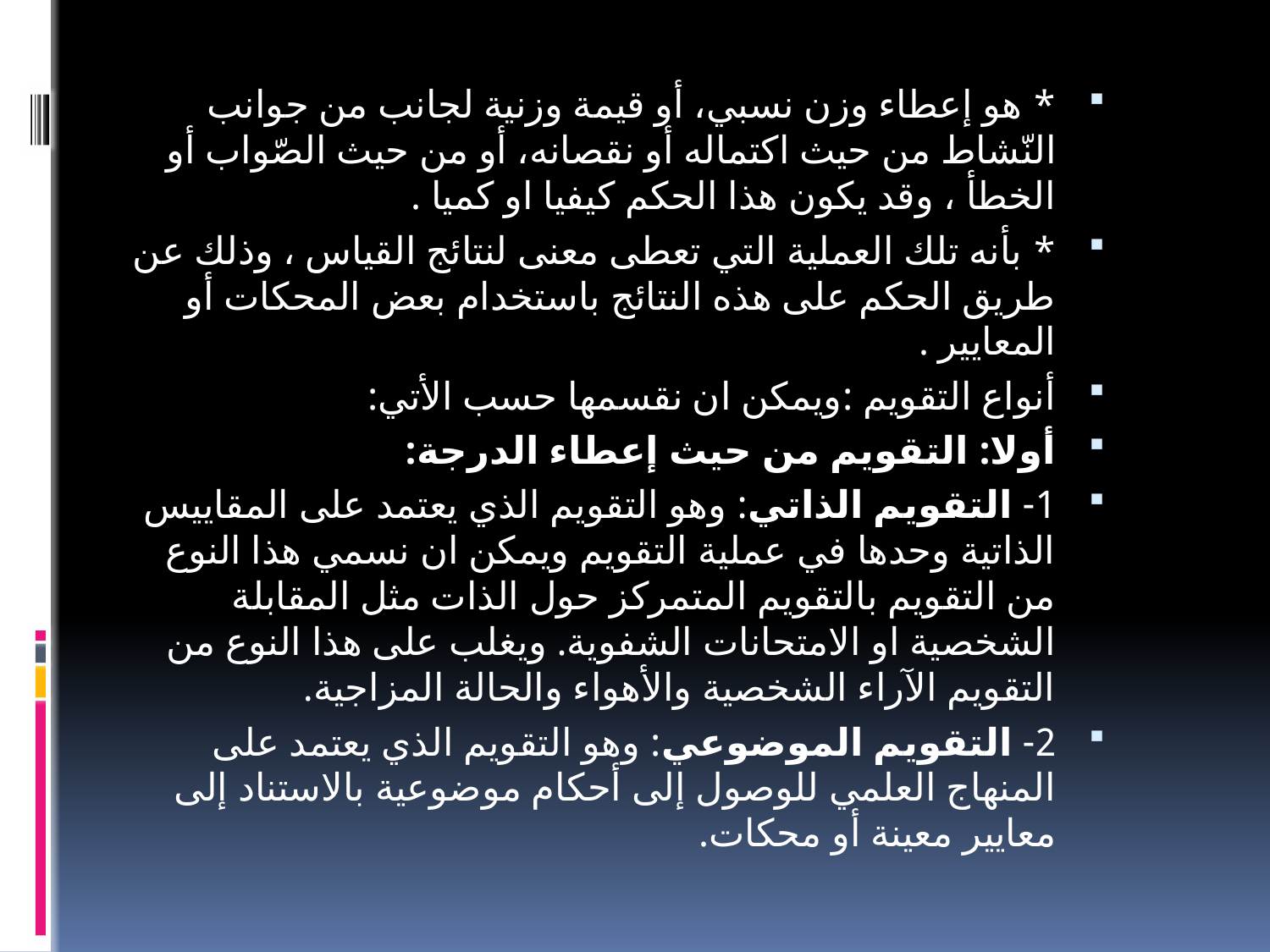

* هو إعطاء وزن نسبي، أو قيمة وزنية لجانب من جوانب النّشاط من حيث اكتماله أو نقصانه، أو من حيث الصّواب أو الخطأ ، وقد يكون هذا الحكم كيفيا او كميا .
* بأنه تلك العملية التي تعطى معنى لنتائج القياس ، وذلك عن طريق الحكم على هذه النتائج باستخدام بعض المحكات أو المعايير .
أنواع التقويم :ويمكن ان نقسمها حسب الأتي:
أولا: التقويم من حيث إعطاء الدرجة:
1- التقويم الذاتي: وهو التقويم الذي يعتمد على المقاييس الذاتية وحدها في عملية التقويم ويمكن ان نسمي هذا النوع من التقويم بالتقويم المتمركز حول الذات مثل المقابلة الشخصية او الامتحانات الشفوية. ويغلب على هذا النوع من التقويم الآراء الشخصية والأهواء والحالة المزاجية.
2- التقويم الموضوعي: وهو التقويم الذي يعتمد على المنهاج العلمي للوصول إلى أحكام موضوعية بالاستناد إلى معايير معينة أو محكات.